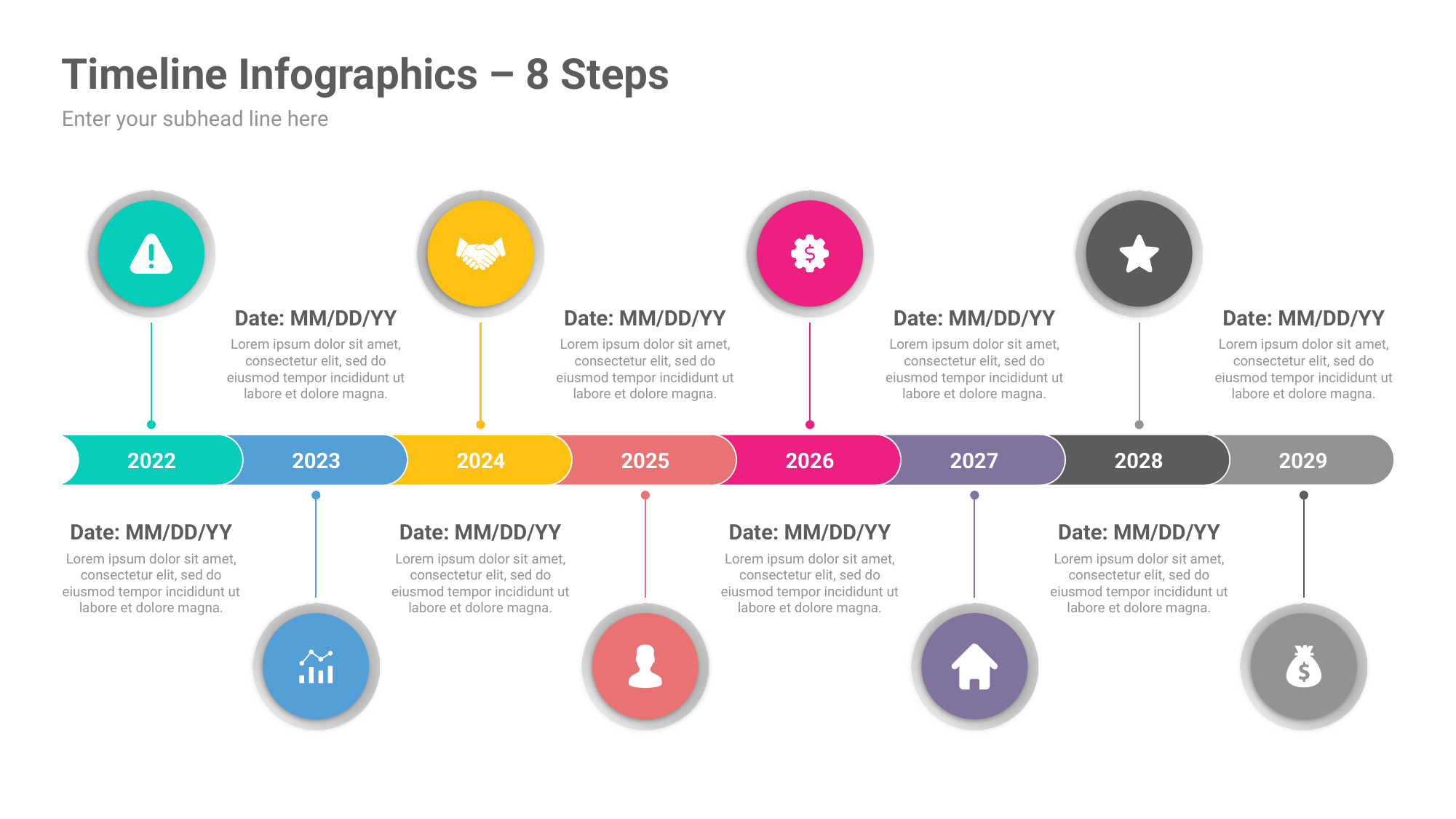

# Timeline Infographics – 8 Steps
Enter your subhead line here

Date: MM/DD/YY
Lorem ipsum dolor sit amet, consectetur elit, sed do eiusmod tempor incididunt ut labore et dolore magna.
Date: MM/DD/YY
Lorem ipsum dolor sit amet, consectetur elit, sed do eiusmod tempor incididunt ut labore et dolore magna.
Date: MM/DD/YY
Lorem ipsum dolor sit amet, consectetur elit, sed do eiusmod tempor incididunt ut labore et dolore magna.
Date: MM/DD/YY
Lorem ipsum dolor sit amet, consectetur elit, sed do eiusmod tempor incididunt ut labore et dolore magna.

2029
2022
2023
2024
2025
2026
2027
2028
Date: MM/DD/YY
Lorem ipsum dolor sit amet, consectetur elit, sed do eiusmod tempor incididunt ut labore et dolore magna.
Date: MM/DD/YY
Lorem ipsum dolor sit amet, consectetur elit, sed do eiusmod tempor incididunt ut labore et dolore magna.
Date: MM/DD/YY
Lorem ipsum dolor sit amet, consectetur elit, sed do eiusmod tempor incididunt ut labore et dolore magna.
Date: MM/DD/YY
Lorem ipsum dolor sit amet, consectetur elit, sed do eiusmod tempor incididunt ut labore et dolore magna.